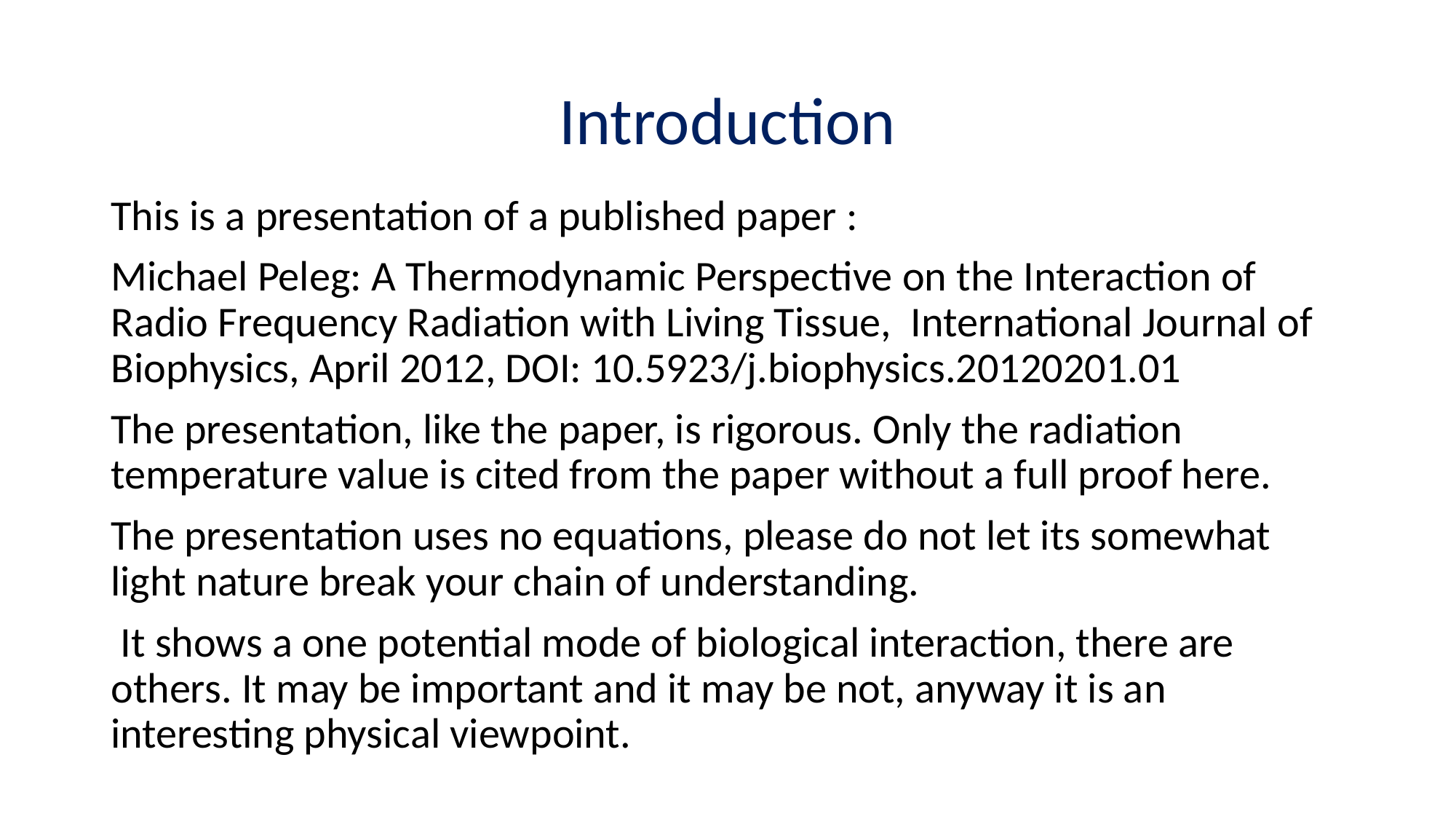

# Introduction
This is a presentation of a published paper :
Michael Peleg: A Thermodynamic Perspective on the Interaction of Radio Frequency Radiation with Living Tissue,  International Journal of Biophysics, April 2012, DOI: 10.5923/j.biophysics.20120201.01
The presentation, like the paper, is rigorous. Only the radiation temperature value is cited from the paper without a full proof here.
The presentation uses no equations, please do not let its somewhat light nature break your chain of understanding.
 It shows a one potential mode of biological interaction, there are others. It may be important and it may be not, anyway it is an interesting physical viewpoint.